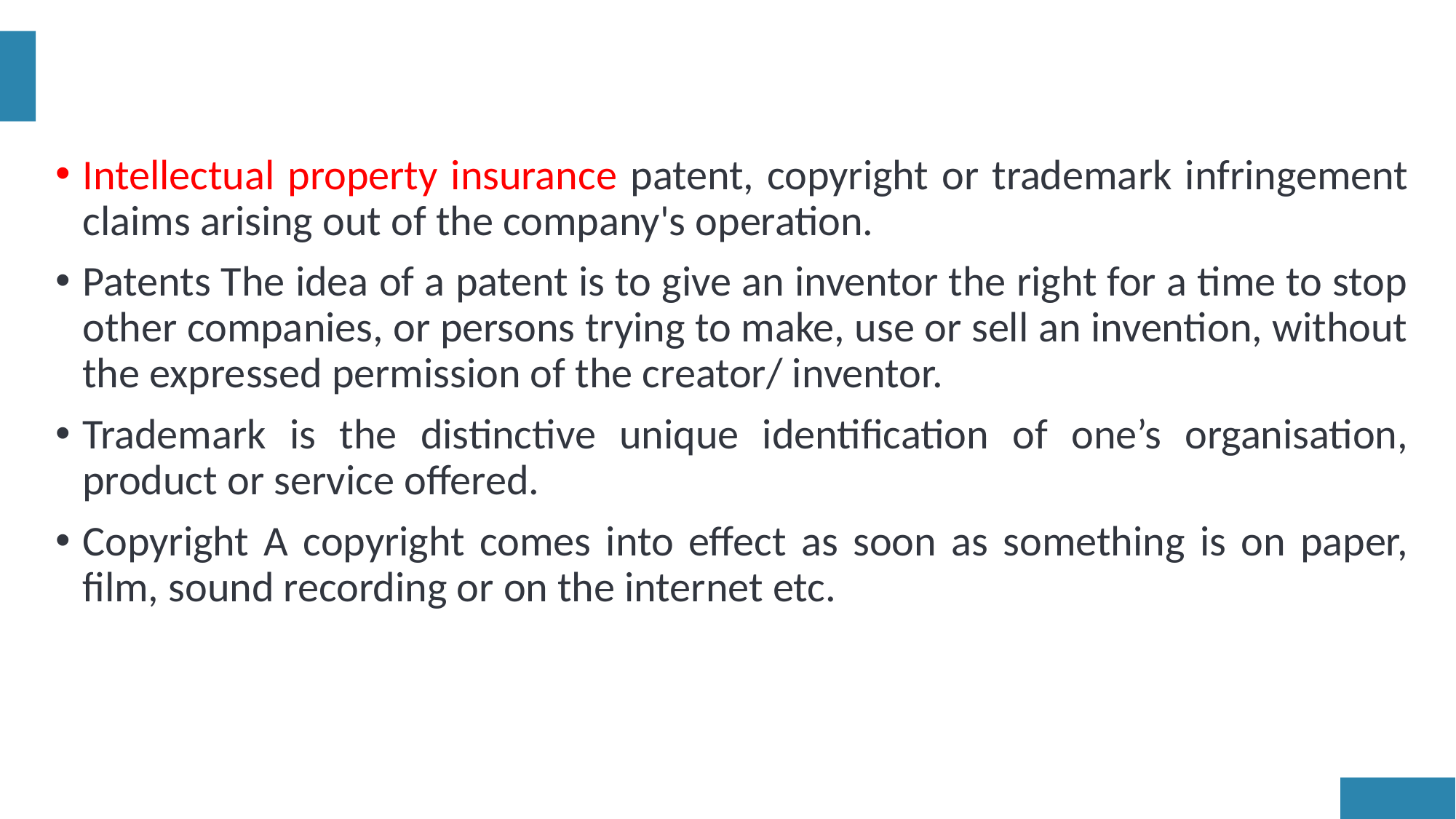

Intellectual property insurance patent, copyright or trademark infringement claims arising out of the company's operation.
Patents The idea of a patent is to give an inventor the right for a time to stop other companies, or persons trying to make, use or sell an invention, without the expressed permission of the creator/ inventor.
Trademark is the distinctive unique identification of one’s organisation, product or service offered.
Copyright A copyright comes into effect as soon as something is on paper, film, sound recording or on the internet etc.